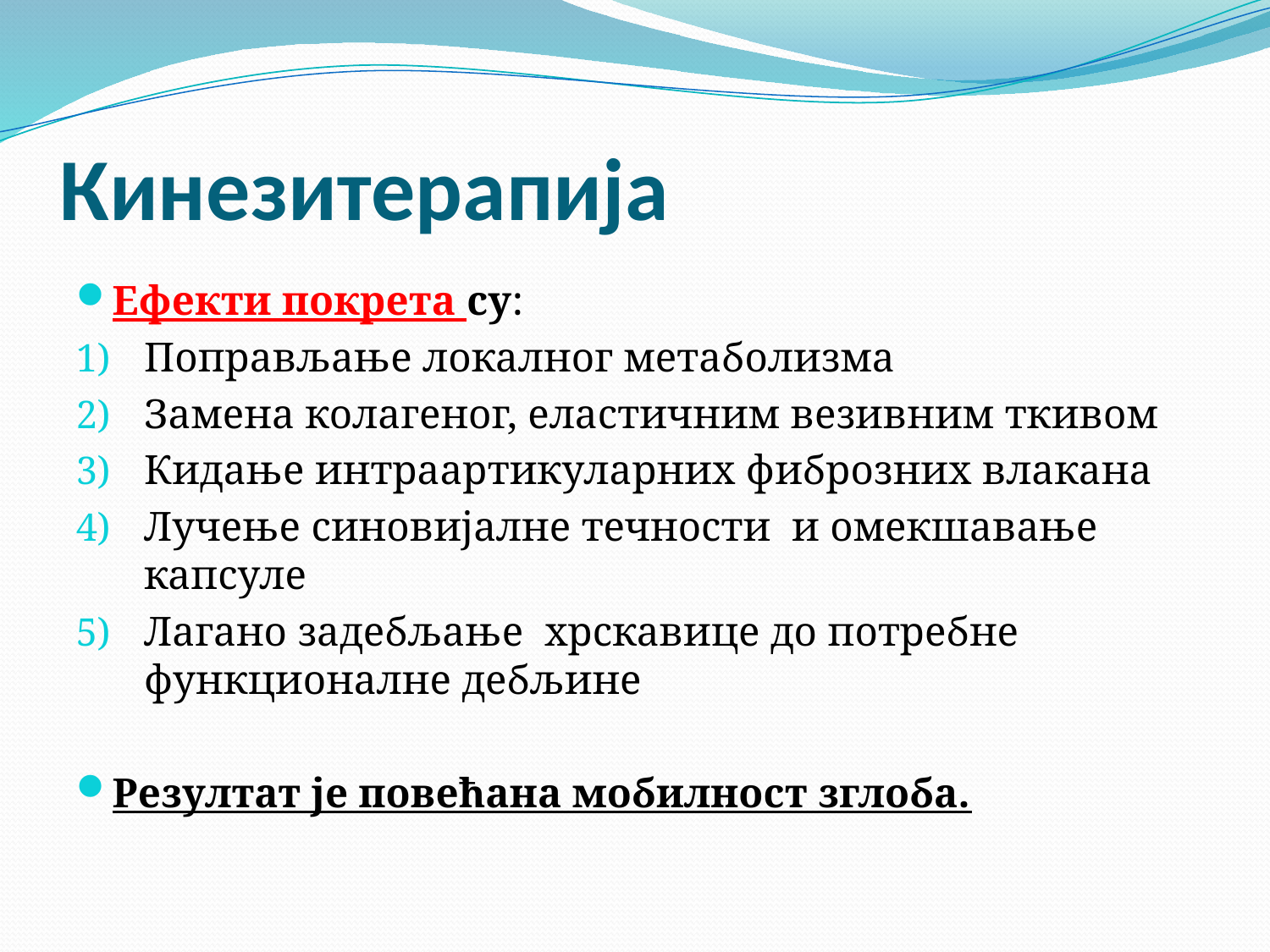

# Кинезитерапија
Ефекти покрета су:
Поправљање локалног метаболизма
Замена колагеног, еластичним везивним ткивом
Кидање интраартикуларних фиброзних влакана
Лучење синовијалне течности  и омекшавање капсуле
Лагано задебљање  хрскавице до потребне функционалне дебљине

Резултат је повећана мобилност зглоба.